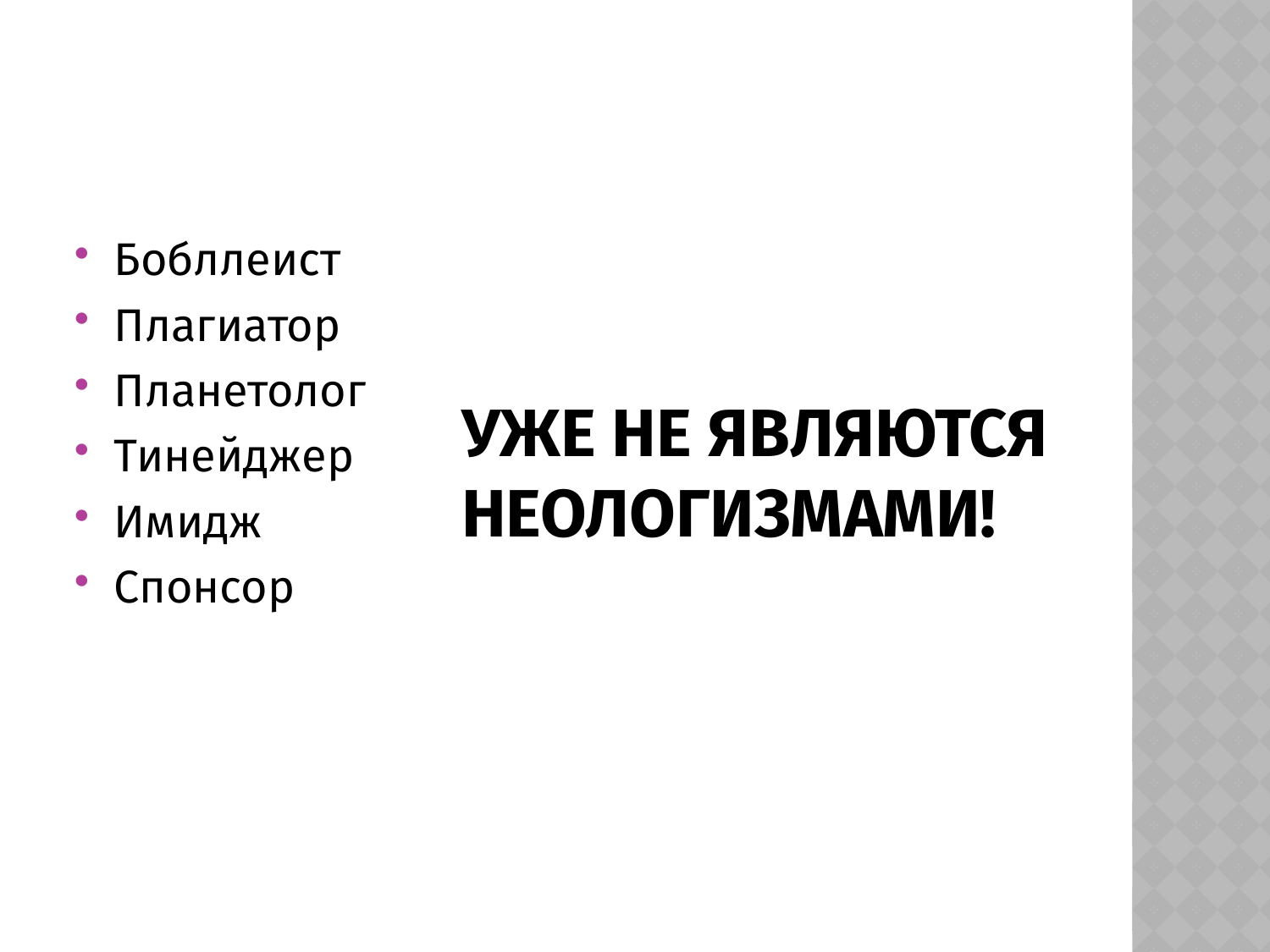

# Уже не являются неологизмами!
Бобллеист
Плагиатор
Планетолог
Тинейджер
Имидж
Спонсор